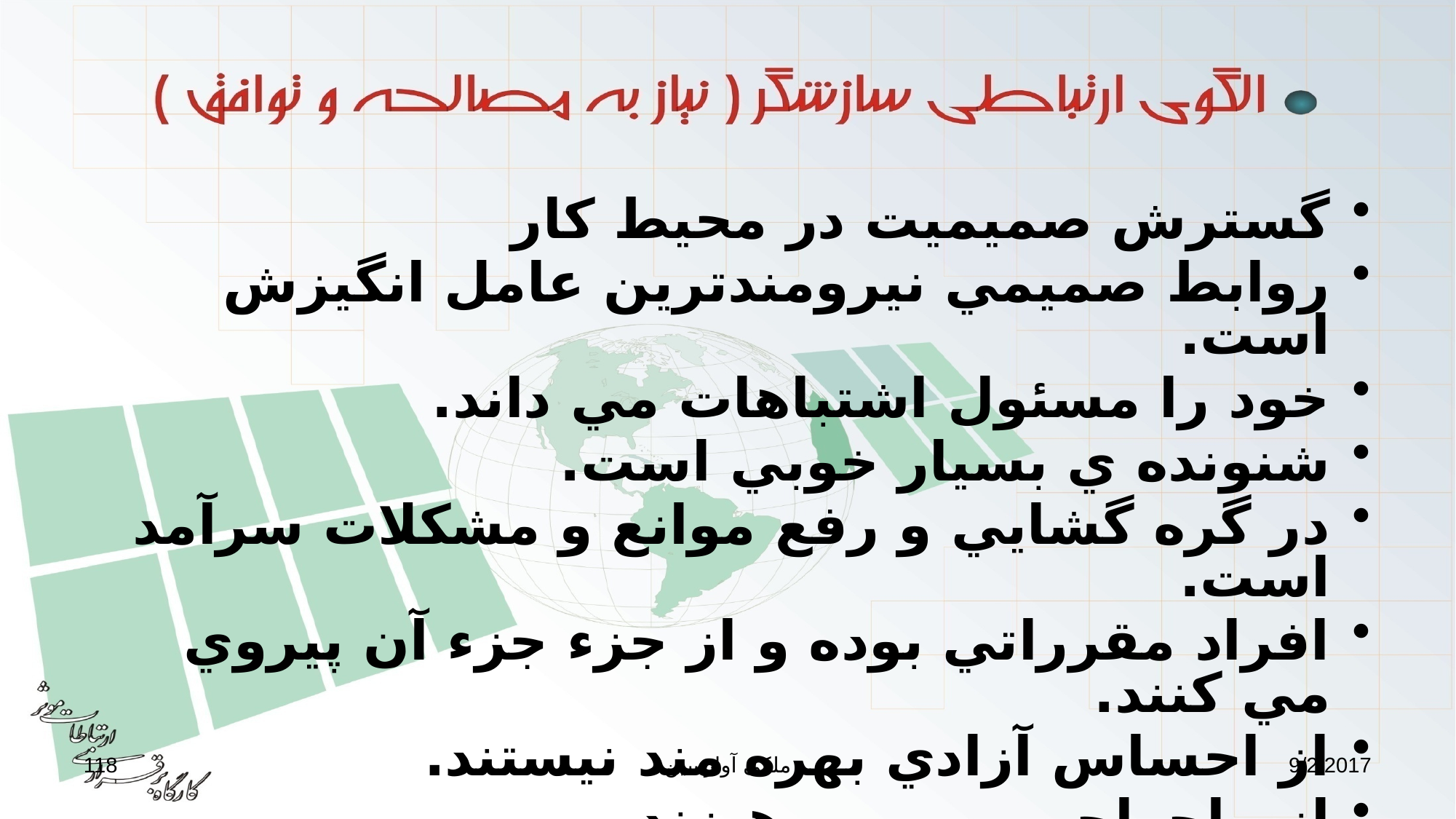

گسترش صميميت در محيط كار
روابط صميمي نيرومندترين عامل انگيزش است.
خود را مسئول اشتباهات مي داند.
شنونده ي بسيار خوبي است.
در گره گشايي و رفع موانع و مشكلات سرآمد است.
افراد مقرراتي بوده و از جزء جزء آن پيروي مي كنند.
از احساس آزادي بهره مند نيستند.
از ماجراجويي مي پرهيزند.
به آراستگي ظاهر بها مي دهند.
هر گاه هدف ظلم و تعدي كسي قرار بگيرند، خشم خود را فرو مي خورند و كينه و ميل پنهاني به انتقام جويي را در ضمير نا هشيارشان محبوس مي كنند.
در ديدارها و قرارها و ملاقات ها بندرت تاخير دارند.
از قاطعيت و ابراز وجود برخوردار نيستند.
118
ملکی آوارسین
9/2/2017